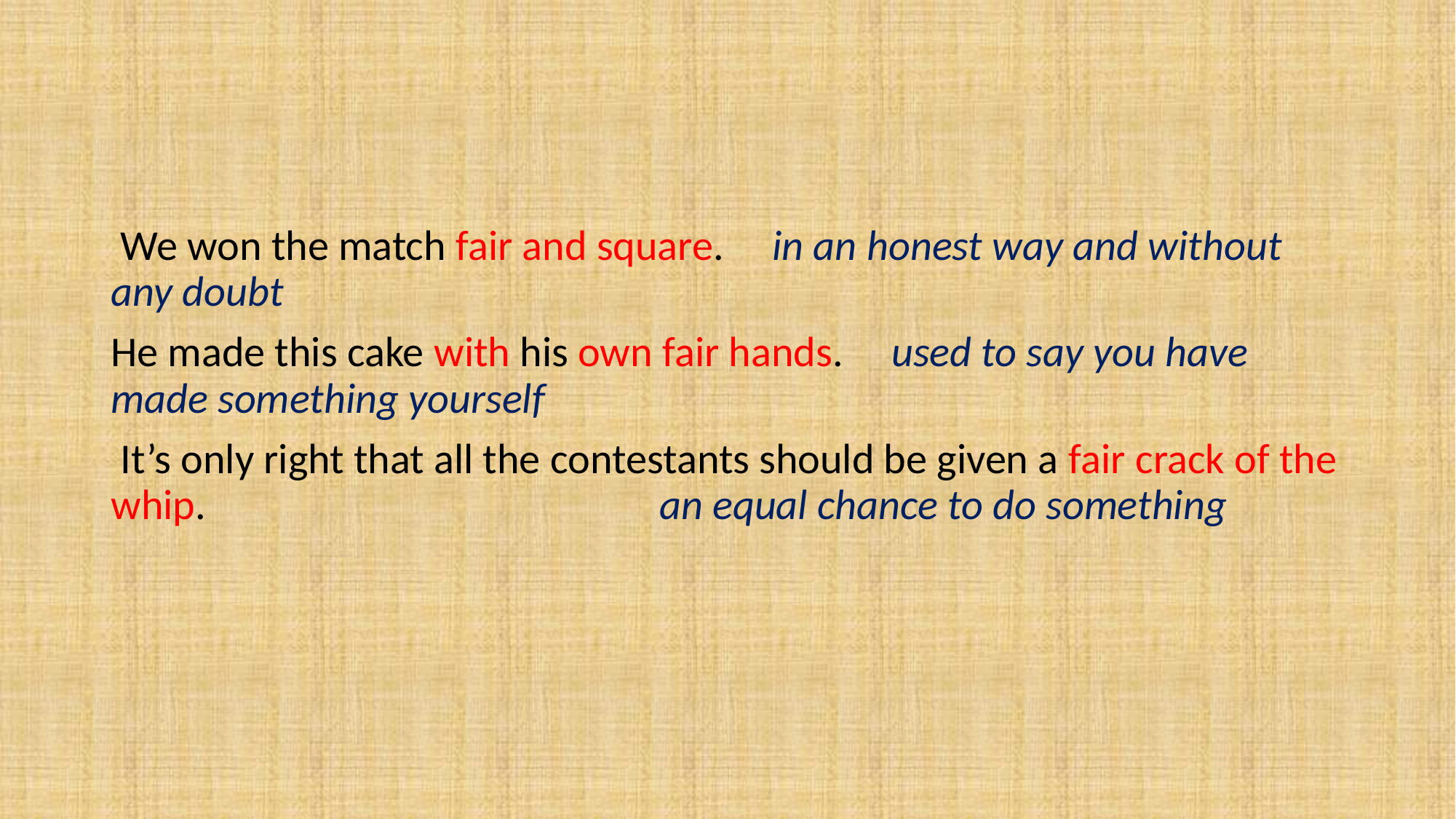

#
 We won the match fair and square.     in an honest way and without any doubt
He made this cake with his own fair hands.     used to say you have made something yourself
 It’s only right that all the contestants should be given a fair crack of the whip.                                               an equal chance to do something